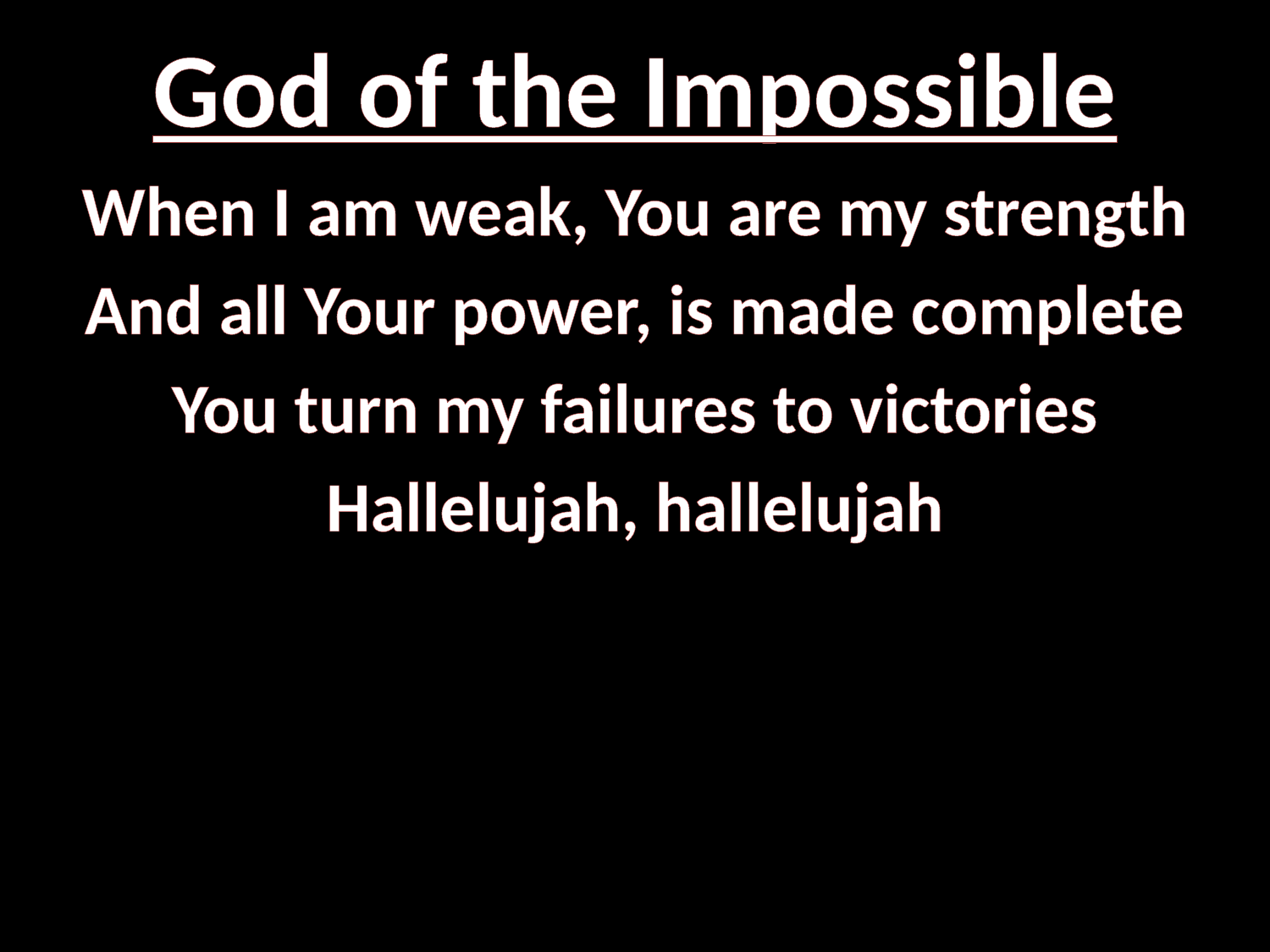

# God of the Impossible
When I am weak, You are my strength
And all Your power, is made complete
You turn my failures to victories
Hallelujah, hallelujah